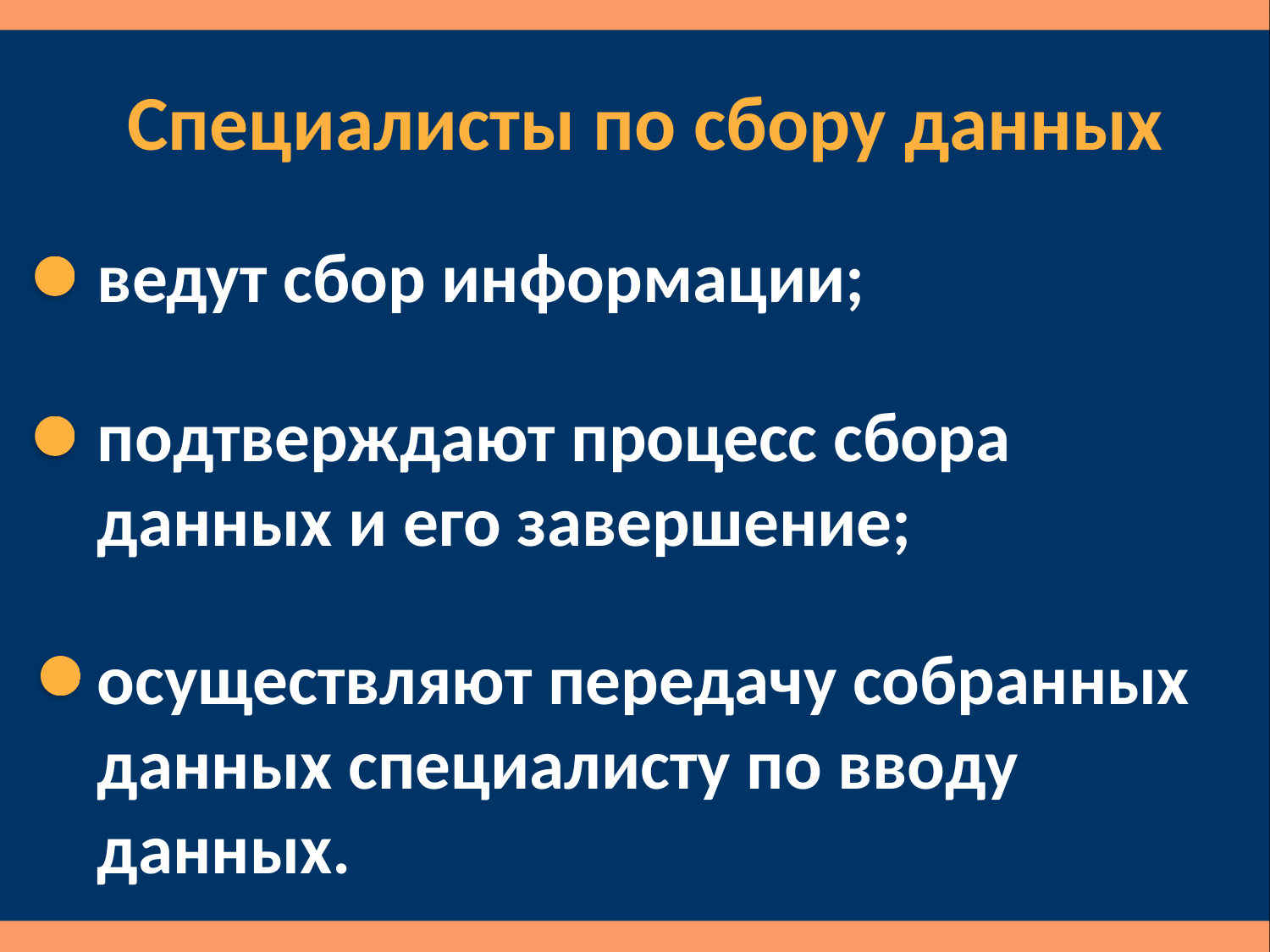

Специалисты по сбору данных
ведут сбор информации;
подтверждают процесс сбора данных и его завершение;
осуществляют передачу собранных данных специалисту по вводу данных.